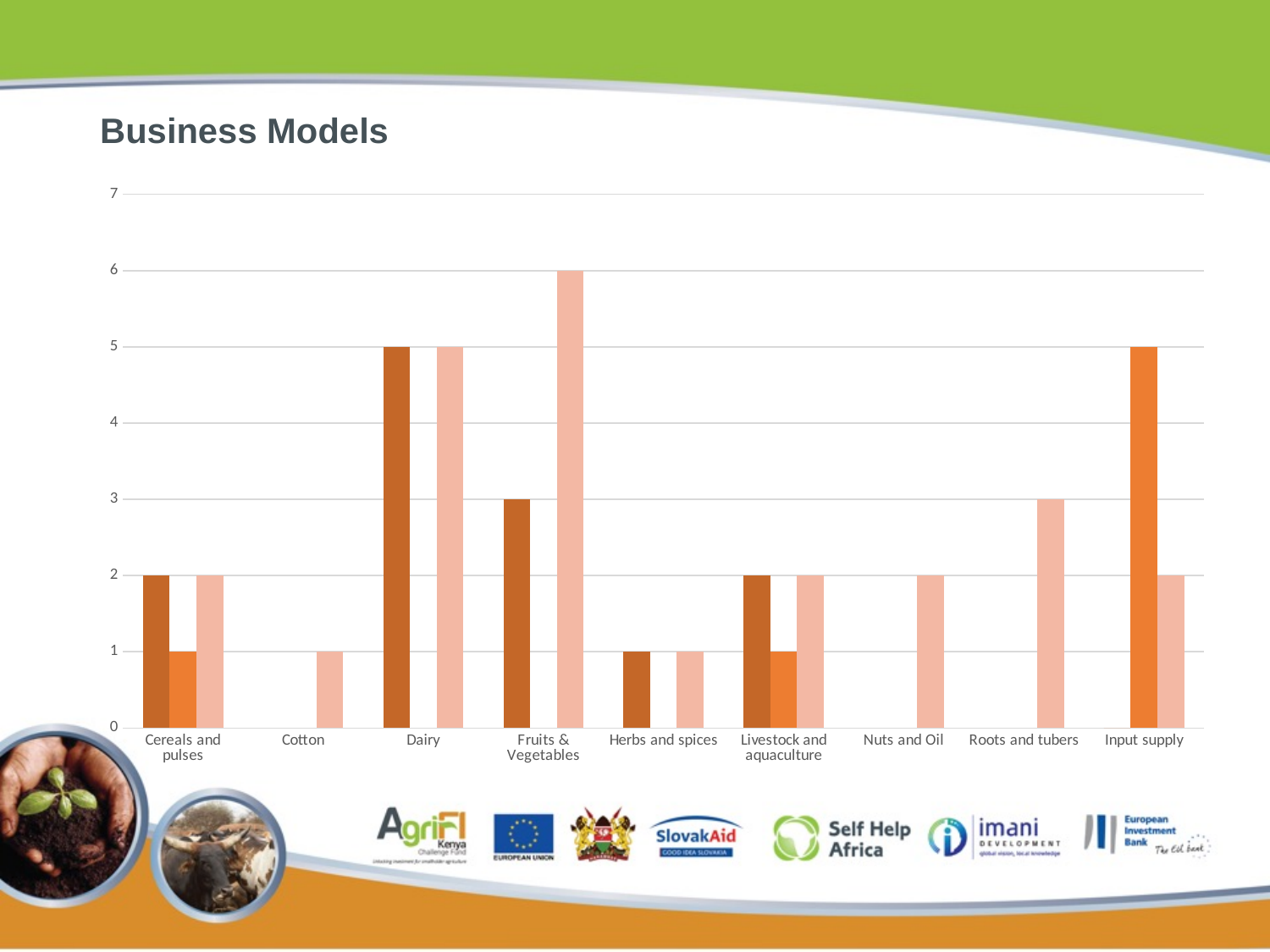

# Business Models

### Chart

| Category | Bulking /aggregation | Input and Services | Processing/manufacturing |
|---|---|---|---|
| Cereals and pulses | 2.0 | 1.0 | 2.0 |
| Cotton | None | None | 1.0 |
| Dairy | 5.0 | None | 5.0 |
| Fruits & Vegetables | 3.0 | None | 6.0 |
| Herbs and spices | 1.0 | None | 1.0 |
| Livestock and aquaculture | 2.0 | 1.0 | 2.0 |
| Nuts and Oil | None | None | 2.0 |
| Roots and tubers | None | None | 3.0 |
| Input supply | 0.0 | 5.0 | 2.0 |